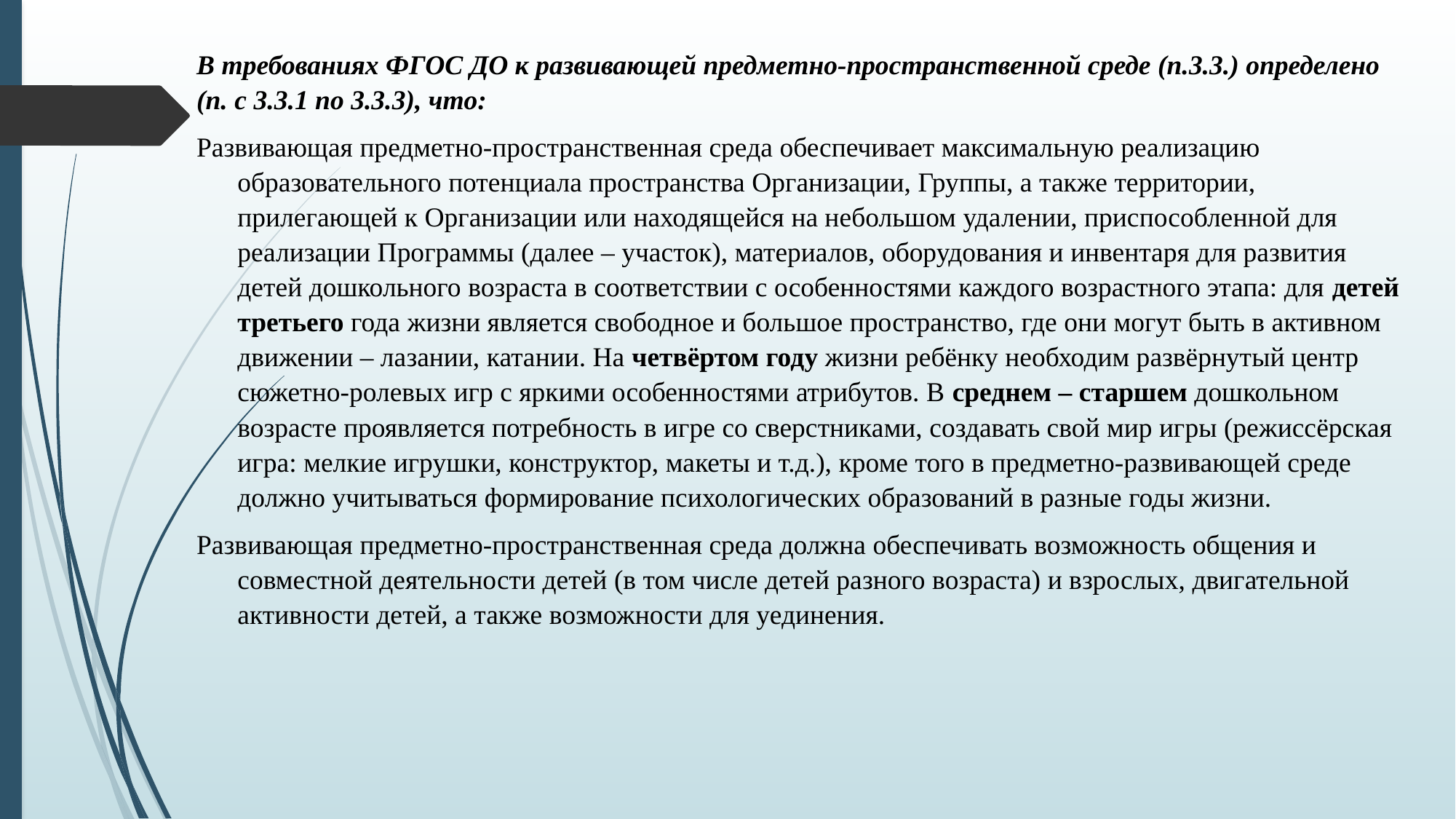

В требованиях ФГОС ДО к развивающей предметно-пространственной среде (п.3.3.) определено (п. с 3.3.1 по 3.3.3), что:
Развивающая предметно-пространственная среда обеспечивает максимальную реализацию образовательного потенциала пространства Организации, Группы, а также территории, прилегающей к Организации или находящейся на небольшом удалении, приспособленной для реализации Программы (далее – участок), материалов, оборудования и инвентаря для развития детей дошкольного возраста в соответствии с особенностями каждого возрастного этапа: для детей третьего года жизни является свободное и большое пространство, где они могут быть в активном движении – лазании, катании. На четвёртом году жизни ребёнку необходим развёрнутый центр сюжетно-ролевых игр с яркими особенностями атрибутов. В среднем – старшем дошкольном возрасте проявляется потребность в игре со сверстниками, создавать свой мир игры (режиссёрская игра: мелкие игрушки, конструктор, макеты и т.д.), кроме того в предметно-развивающей среде должно учитываться формирование психологических образований в разные годы жизни.
Развивающая предметно-пространственная среда должна обеспечивать возможность общения и совместной деятельности детей (в том числе детей разного возраста) и взрослых, двигательной активности детей, а также возможности для уединения.